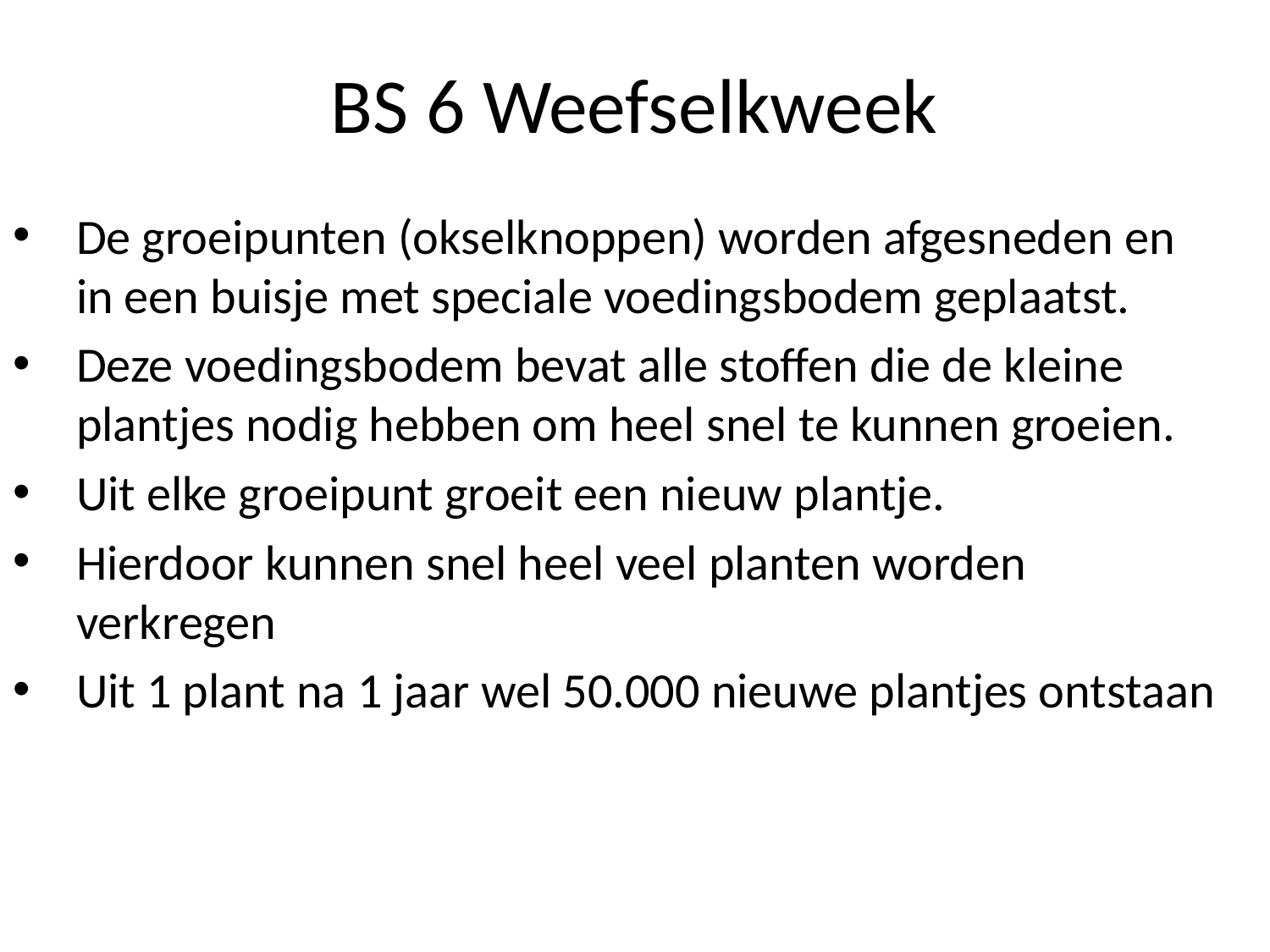

# BS 6 Weefselkweek
De groeipunten (okselknoppen) worden afgesneden en in een buisje met speciale voedingsbodem geplaatst.
Deze voedingsbodem bevat alle stoffen die de kleine plantjes nodig hebben om heel snel te kunnen groeien.
Uit elke groeipunt groeit een nieuw plantje.
Hierdoor kunnen snel heel veel planten worden verkregen
Uit 1 plant na 1 jaar wel 50.000 nieuwe plantjes ontstaan